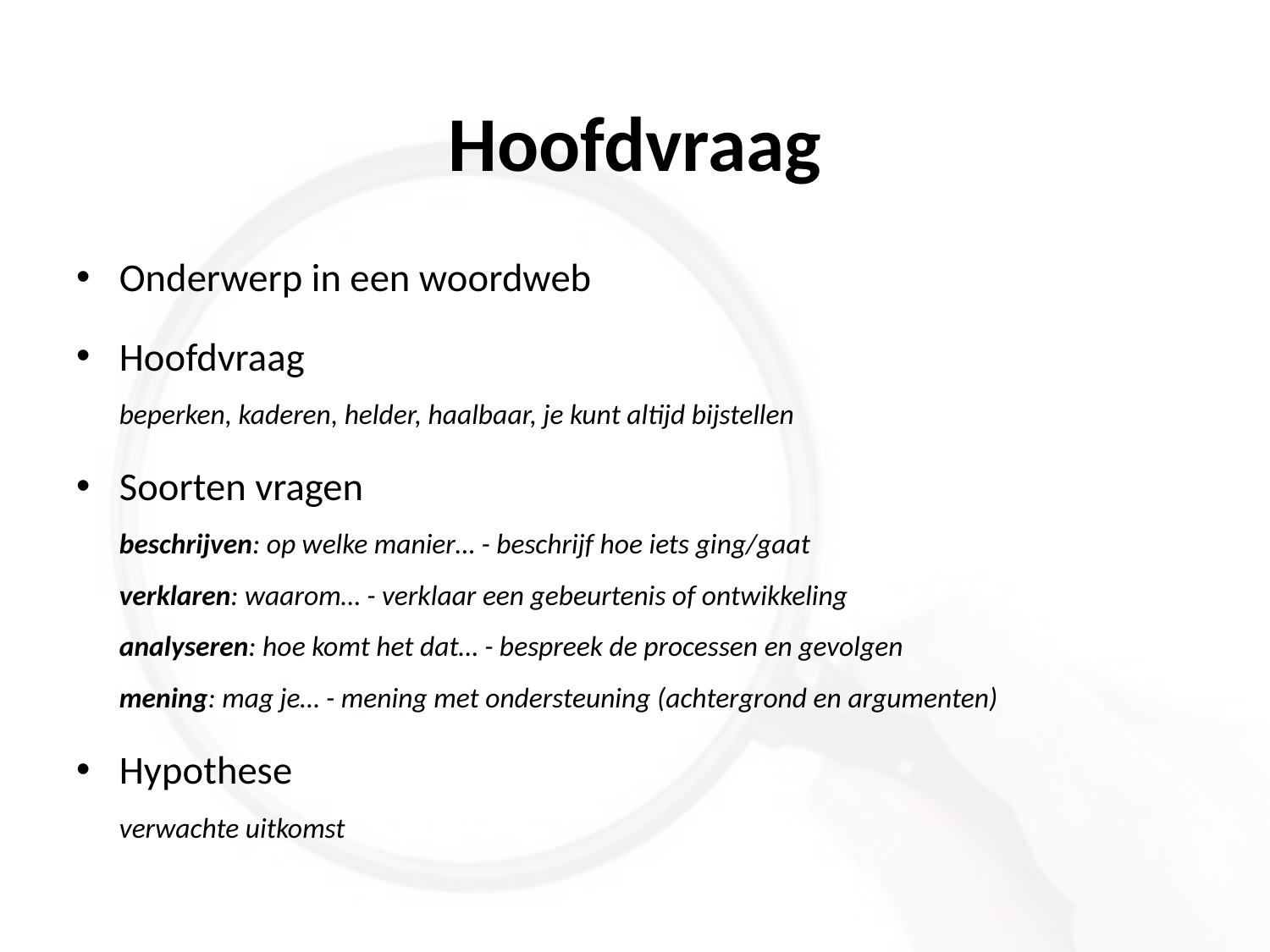

# Hoofdvraag
Onderwerp in een woordweb
Hoofdvraag
beperken, kaderen, helder, haalbaar, je kunt altijd bijstellen
Soorten vragen
beschrijven: op welke manier… - beschrijf hoe iets ging/gaat
verklaren: waarom… - verklaar een gebeurtenis of ontwikkeling
analyseren: hoe komt het dat… - bespreek de processen en gevolgen
mening: mag je… - mening met ondersteuning (achtergrond en argumenten)
Hypothese
verwachte uitkomst